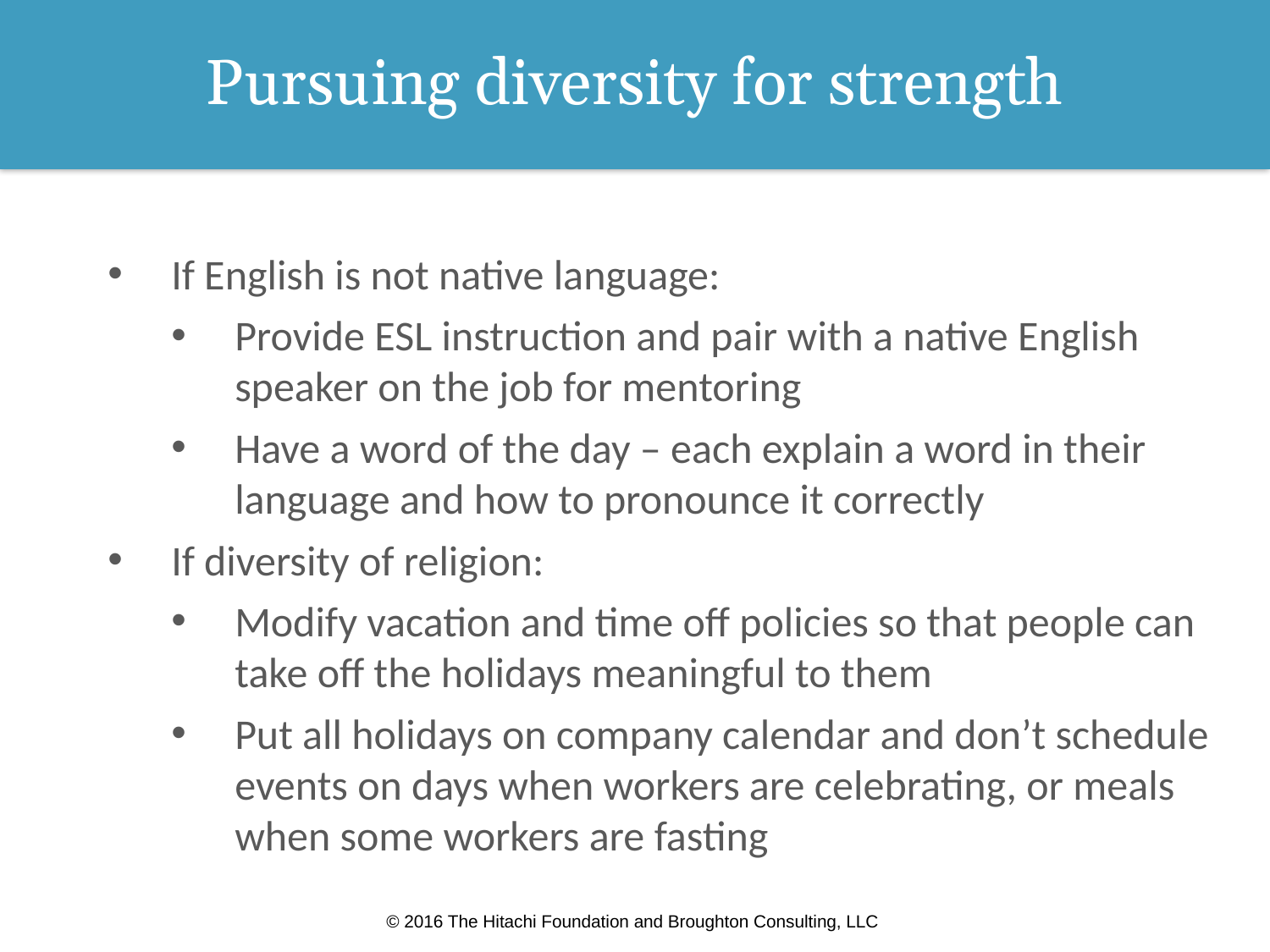

# Pursuing diversity for strength
If English is not native language:
Provide ESL instruction and pair with a native English speaker on the job for mentoring
Have a word of the day – each explain a word in their language and how to pronounce it correctly
If diversity of religion:
Modify vacation and time off policies so that people can take off the holidays meaningful to them
Put all holidays on company calendar and don’t schedule events on days when workers are celebrating, or meals when some workers are fasting
© 2016 The Hitachi Foundation and Broughton Consulting, LLC